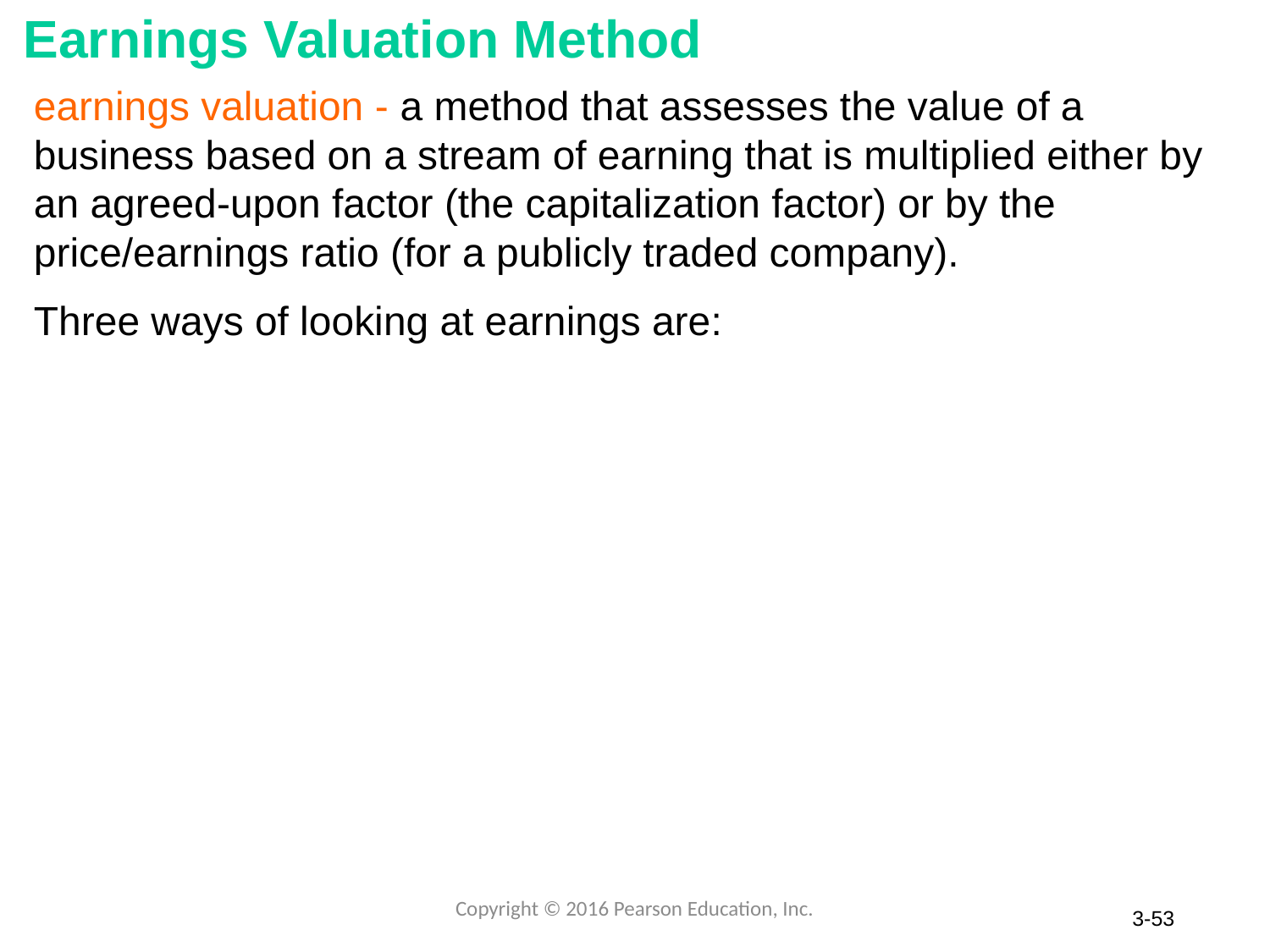

# Earnings Valuation Method
earnings valuation - a method that assesses the value of a business based on a stream of earning that is multiplied either by an agreed-upon factor (the capitalization factor) or by the price/earnings ratio (for a publicly traded company).

Three ways of looking at earnings are:

Copyright © 2016 Pearson Education, Inc.